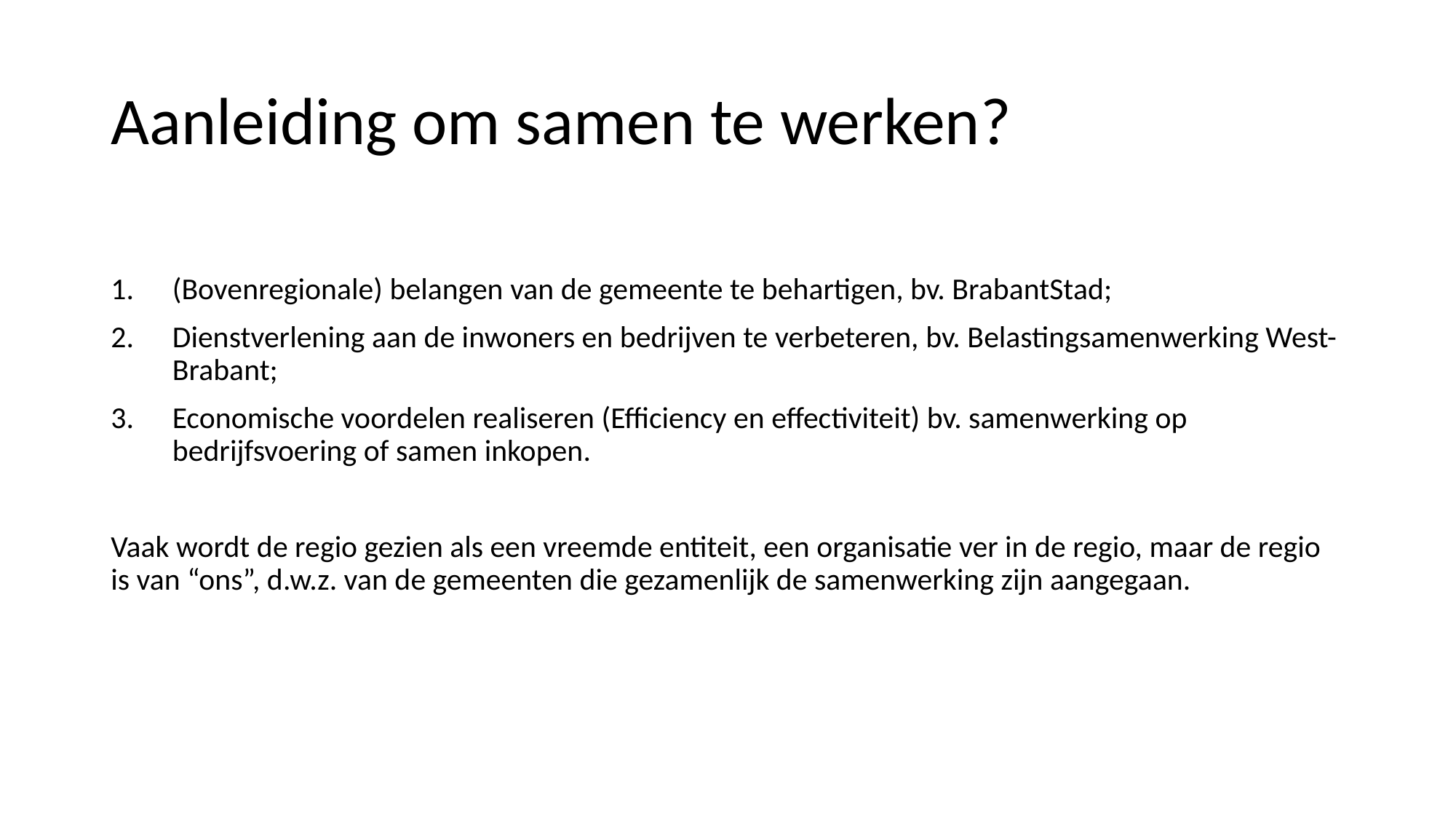

# Aanleiding om samen te werken?

(Bovenregionale) belangen van de gemeente te behartigen, bv. BrabantStad;
Dienstverlening aan de inwoners en bedrijven te verbeteren, bv. Belastingsamenwerking West-Brabant;
Economische voordelen realiseren (Efficiency en effectiviteit) bv. samenwerking op bedrijfsvoering of samen inkopen.

Vaak wordt de regio gezien als een vreemde entiteit, een organisatie ver in de regio, maar de regio is van “ons”, d.w.z. van de gemeenten die gezamenlijk de samenwerking zijn aangegaan.